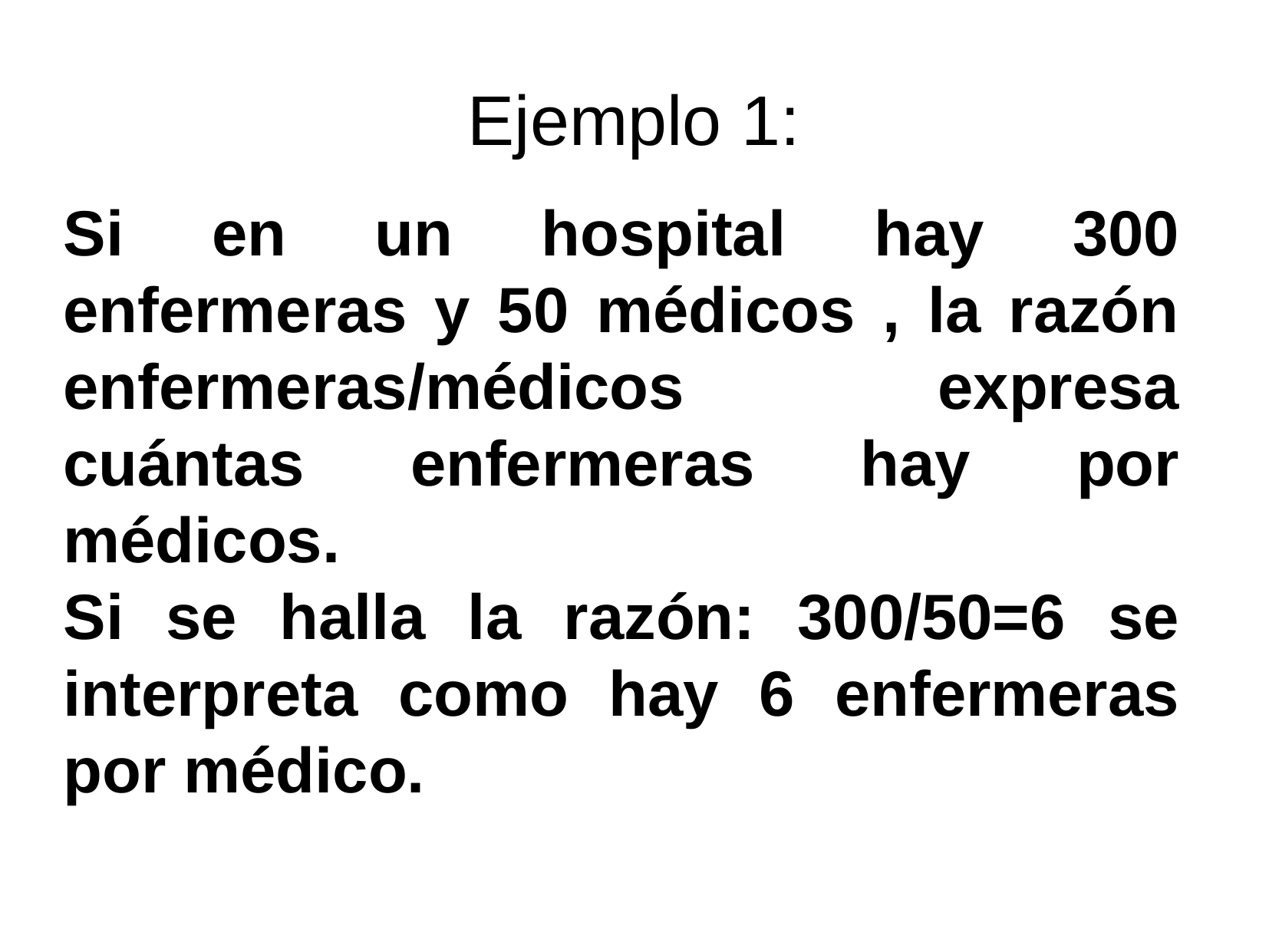

Ejemplo 1:
Si en un hospital hay 300 enfermeras y 50 médicos , la razón enfermeras/médicos expresa cuántas enfermeras hay por médicos.
Si se halla la razón: 300/50=6 se interpreta como hay 6 enfermeras por médico.